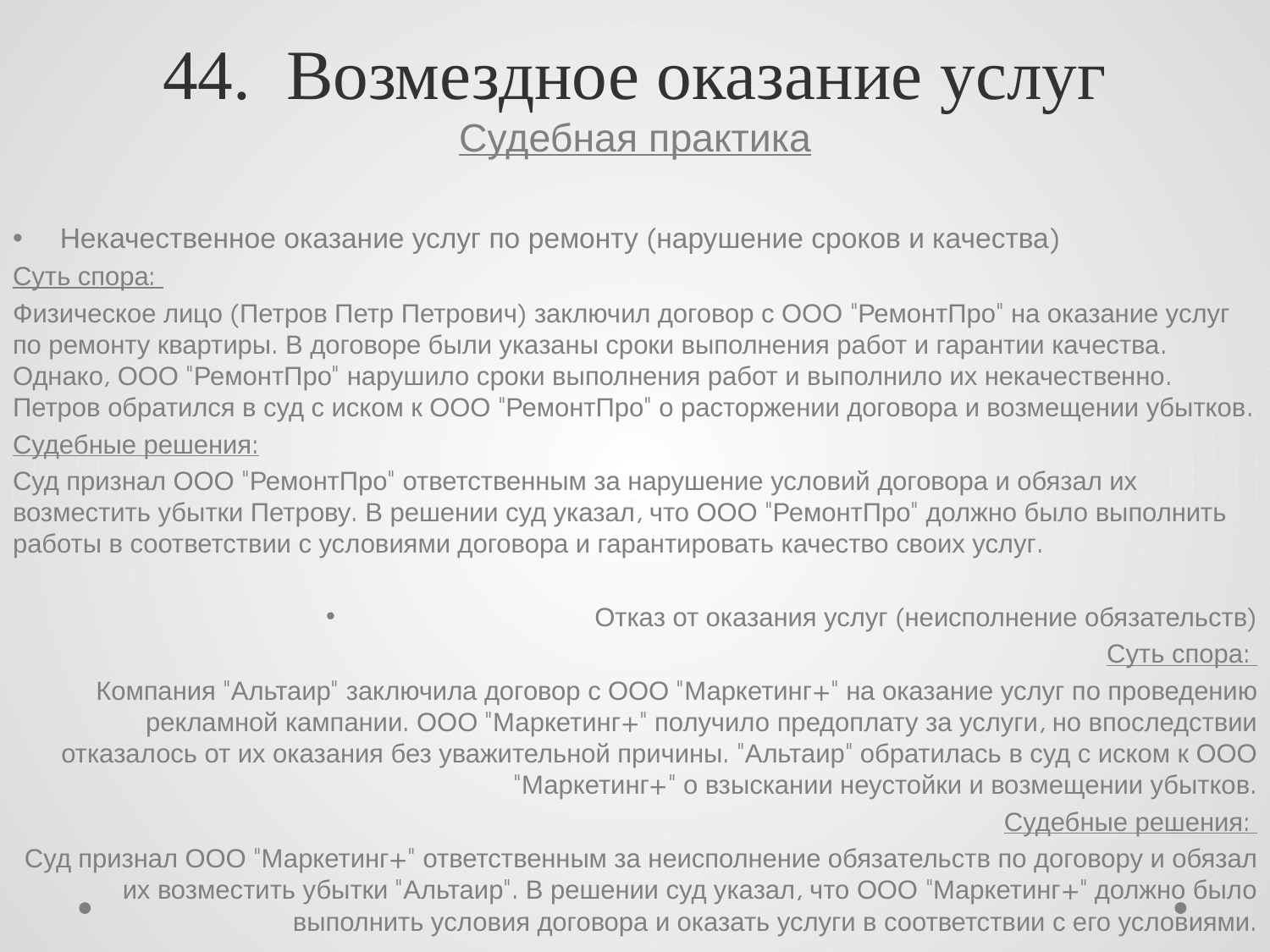

# 44.  Возмездное оказание услуг
Судебная практика

Некачественное оказание услуг по ремонту (нарушение сроков и качества)
Суть спора:
Физическое лицо (Петров Петр Петрович) заключил договор с ООО "РемонтПро" на оказание услуг по ремонту квартиры. В договоре были указаны сроки выполнения работ и гарантии качества. Однако, ООО "РемонтПро" нарушило сроки выполнения работ и выполнило их некачественно. Петров обратился в суд с иском к ООО "РемонтПро" о расторжении договора и возмещении убытков.
Судебные решения:
Суд признал ООО "РемонтПро" ответственным за нарушение условий договора и обязал их возместить убытки Петрову. В решении суд указал, что ООО "РемонтПро" должно было выполнить работы в соответствии с условиями договора и гарантировать качество своих услуг.

Отказ от оказания услуг (неисполнение обязательств)
Суть спора:
Компания "Альтаир" заключила договор с ООО "Маркетинг+" на оказание услуг по проведению рекламной кампании. ООО "Маркетинг+" получило предоплату за услуги, но впоследствии отказалось от их оказания без уважительной причины. "Альтаир" обратилась в суд с иском к ООО "Маркетинг+" о взыскании неустойки и возмещении убытков.
Судебные решения:
Суд признал ООО "Маркетинг+" ответственным за неисполнение обязательств по договору и обязал их возместить убытки "Альтаир". В решении суд указал, что ООО "Маркетинг+" должно было выполнить условия договора и оказать услуги в соответствии с его условиями.